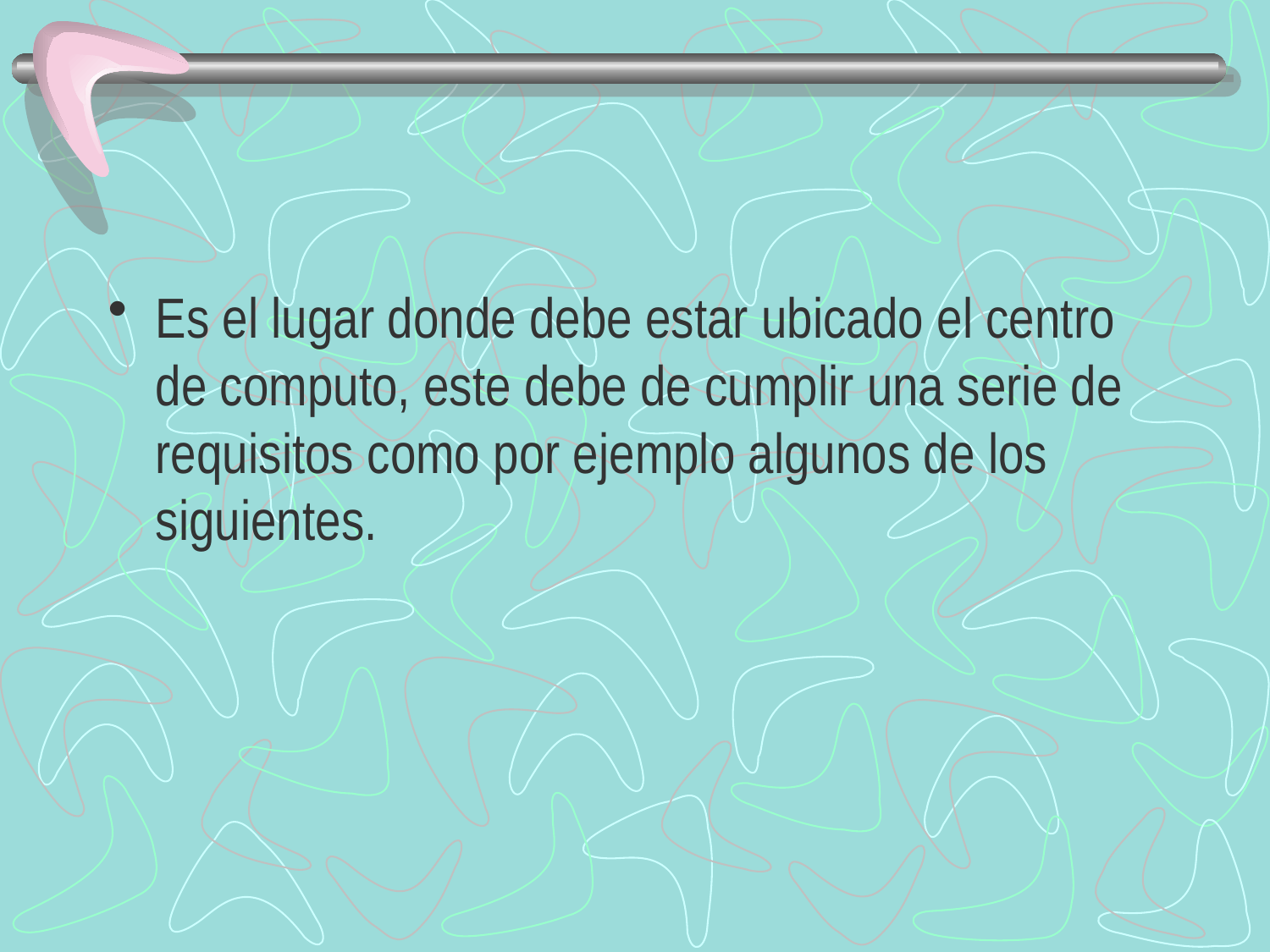

#
Es el lugar donde debe estar ubicado el centro de computo, este debe de cumplir una serie de requisitos como por ejemplo algunos de los siguientes.